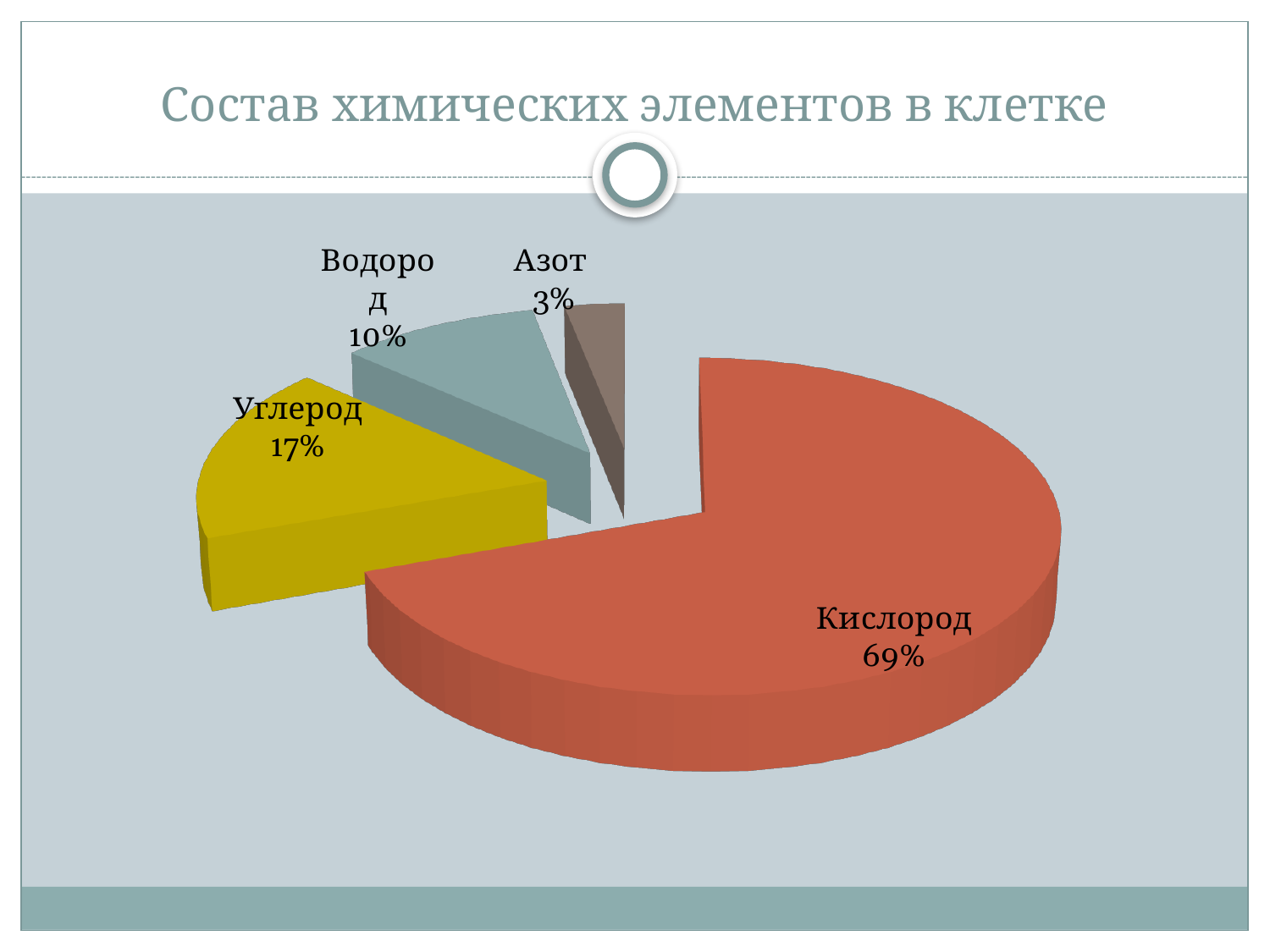

# Состав химических элементов в клетке

[unsupported chart]